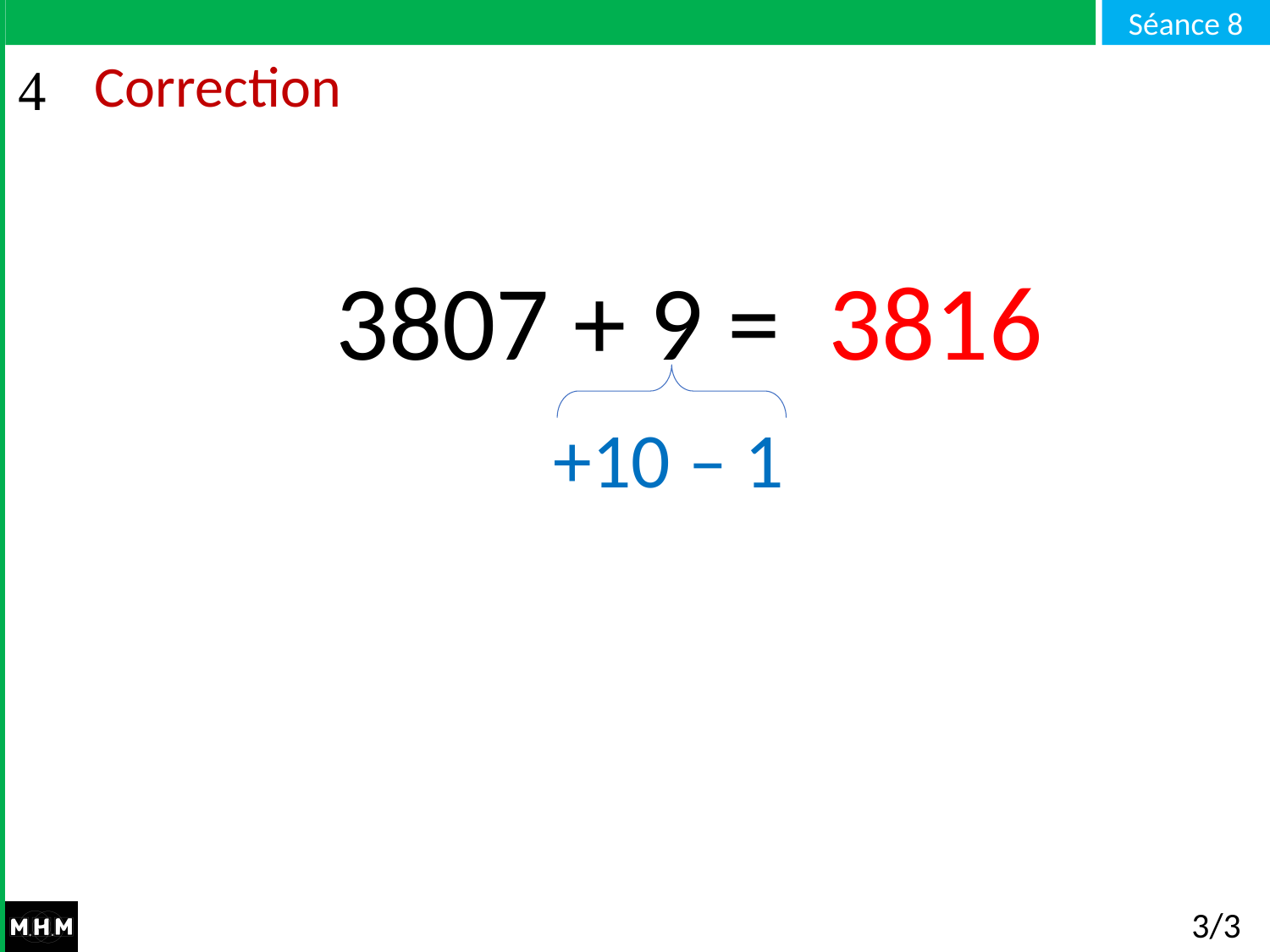

# Correction
3807 + 9 =
3816

+10 – 1
3/3